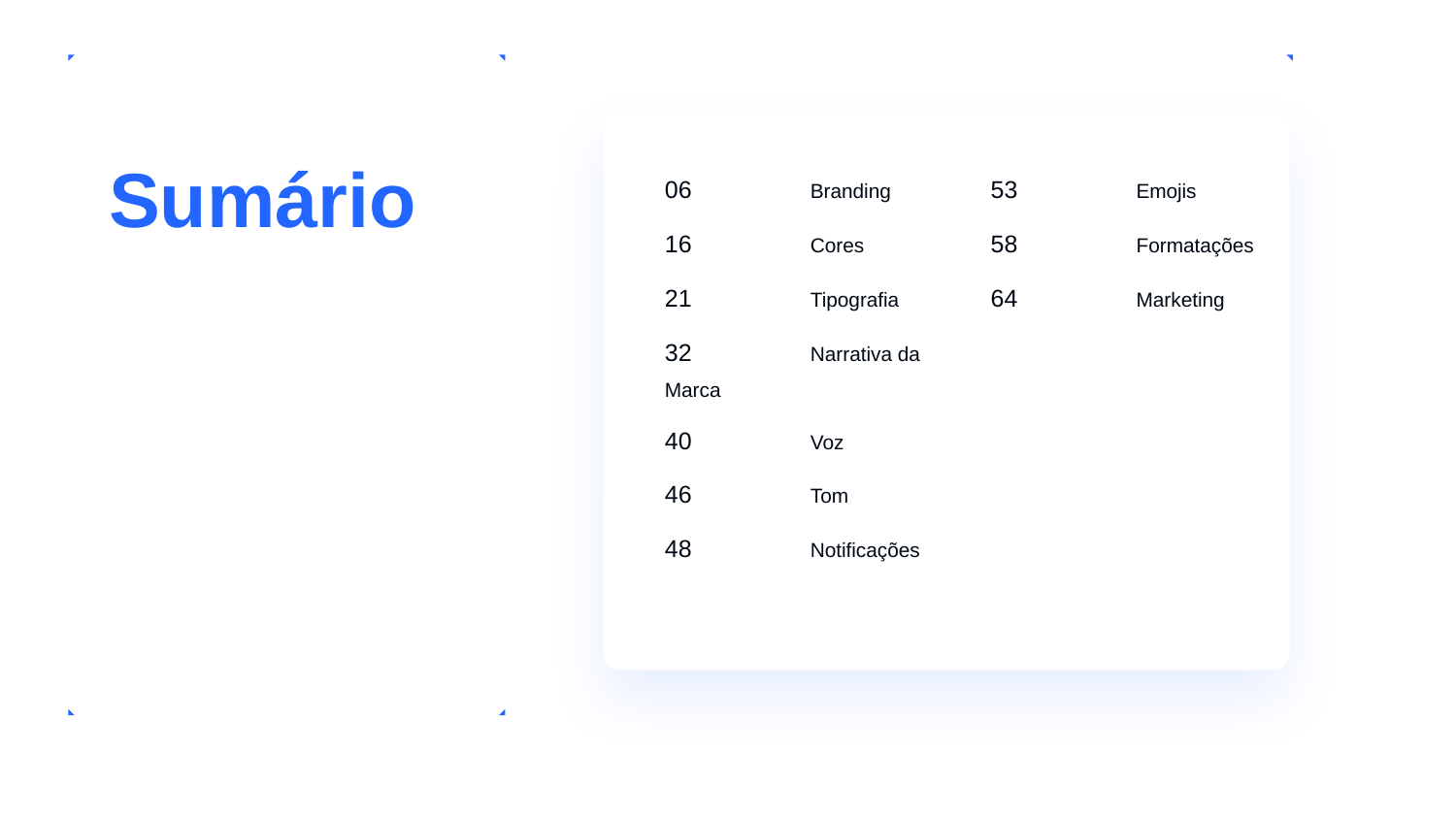

06	Branding
16	Cores
21	Tipografia
32	Narrativa da Marca
40	Voz
46	Tom
48	Notificações
53	Emojis
58	Formatações
64	Marketing
Sumário